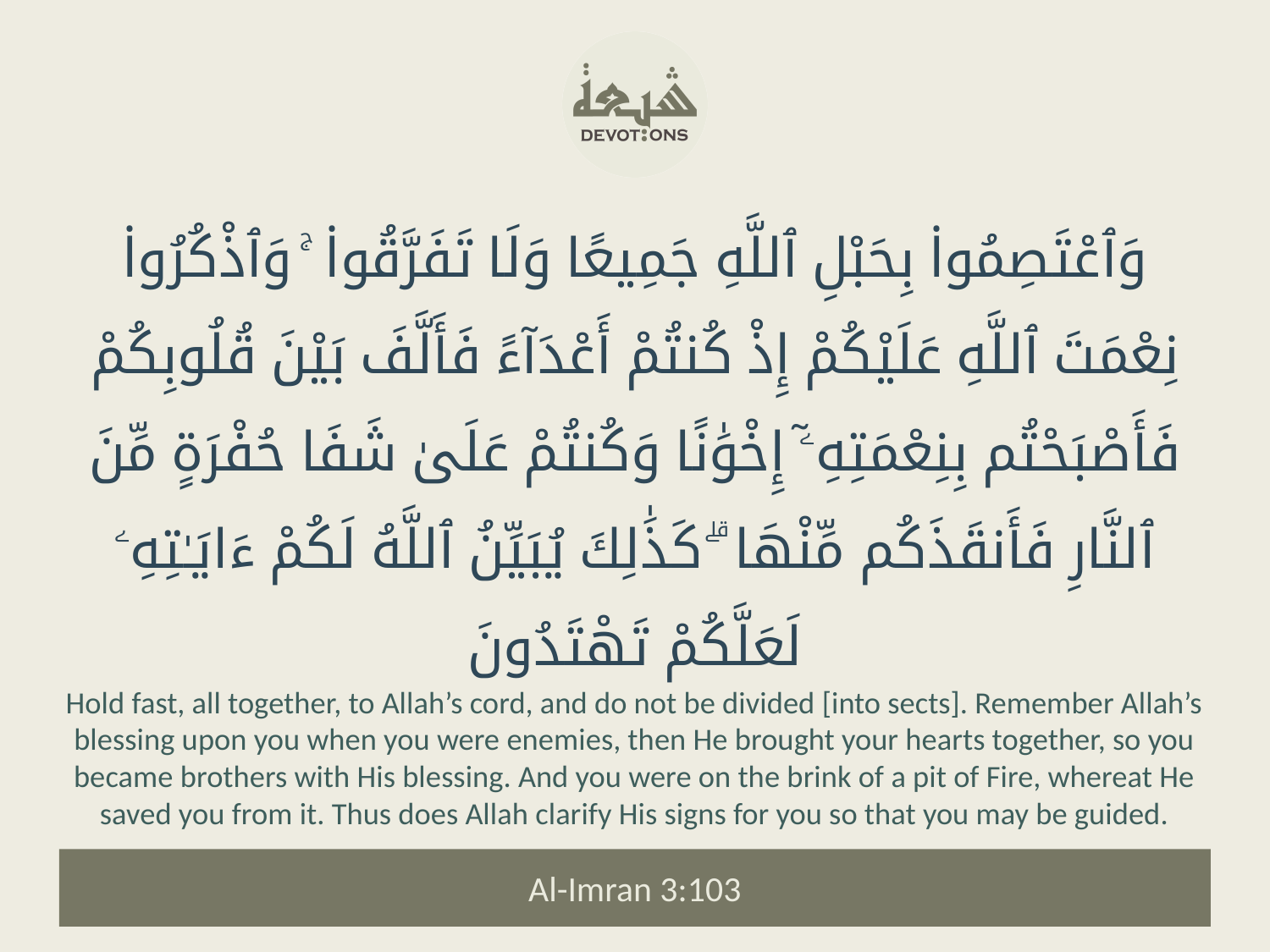

وَٱعْتَصِمُوا۟ بِحَبْلِ ٱللَّهِ جَمِيعًا وَلَا تَفَرَّقُوا۟ ۚ وَٱذْكُرُوا۟ نِعْمَتَ ٱللَّهِ عَلَيْكُمْ إِذْ كُنتُمْ أَعْدَآءً فَأَلَّفَ بَيْنَ قُلُوبِكُمْ فَأَصْبَحْتُم بِنِعْمَتِهِۦٓ إِخْوَٰنًا وَكُنتُمْ عَلَىٰ شَفَا حُفْرَةٍ مِّنَ ٱلنَّارِ فَأَنقَذَكُم مِّنْهَا ۗ كَذَٰلِكَ يُبَيِّنُ ٱللَّهُ لَكُمْ ءَايَـٰتِهِۦ لَعَلَّكُمْ تَهْتَدُونَ
Hold fast, all together, to Allah’s cord, and do not be divided [into sects]. Remember Allah’s blessing upon you when you were enemies, then He brought your hearts together, so you became brothers with His blessing. And you were on the brink of a pit of Fire, whereat He saved you from it. Thus does Allah clarify His signs for you so that you may be guided.
Al-Imran 3:103